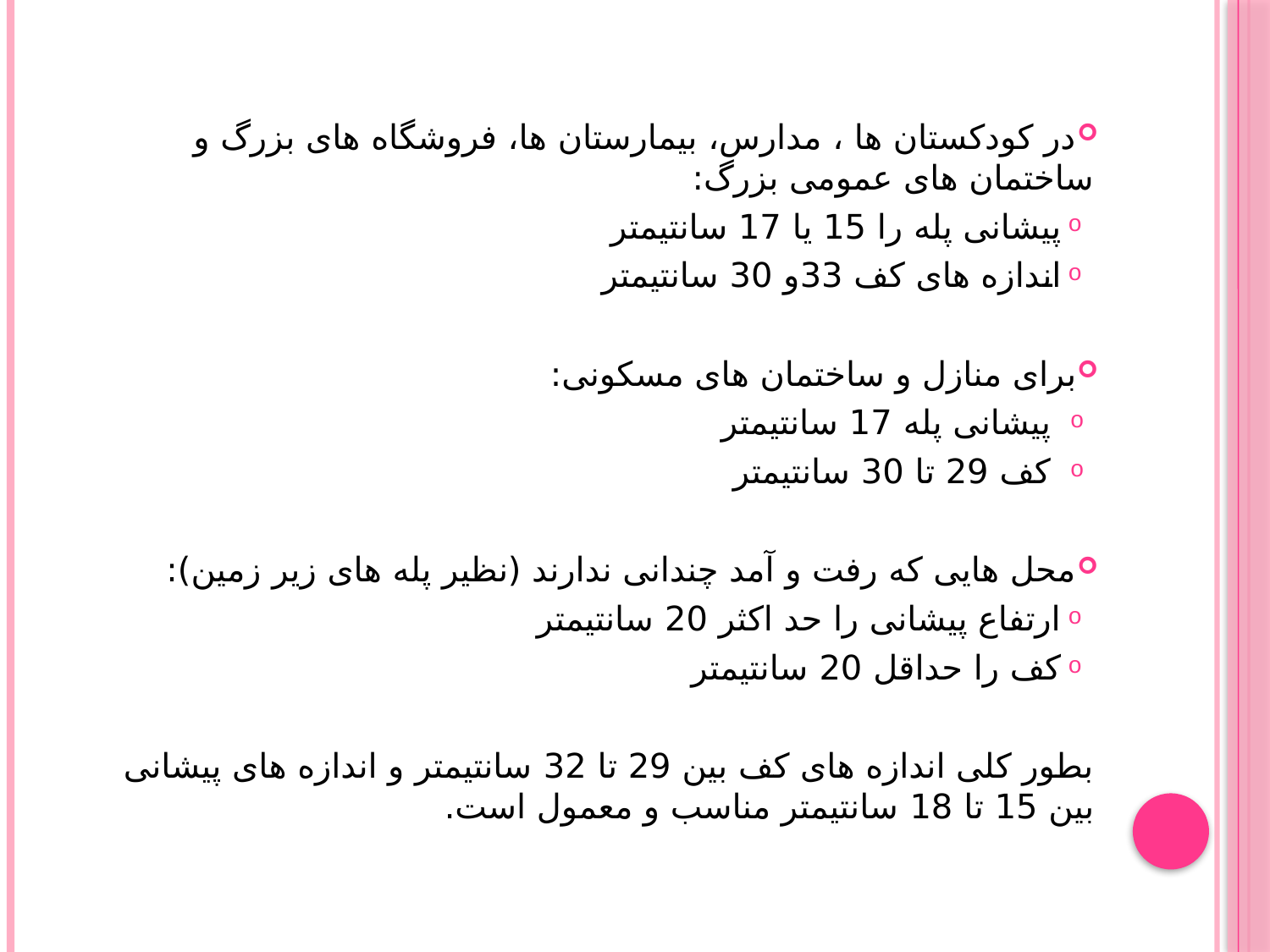

در کودکستان ها ، مدارس، بیمارستان ها، فروشگاه های بزرگ و ساختمان های عمومی بزرگ:
پیشانی پله را 15 یا 17 سانتیمتر
اندازه های کف 33و 30 سانتیمتر

برای منازل و ساختمان های مسکونی:
پیشانی پله 17 سانتیمتر
کف 29 تا 30 سانتیمتر

محل هایی که رفت و آمد چندانی ندارند (نظیر پله های زیر زمین):
ارتفاع پیشانی را حد اکثر 20 سانتیمتر
کف را حداقل 20 سانتیمتر

بطور کلی اندازه های کف بین 29 تا 32 سانتیمتر و اندازه های پیشانی بین 15 تا 18 سانتیمتر مناسب و معمول است.